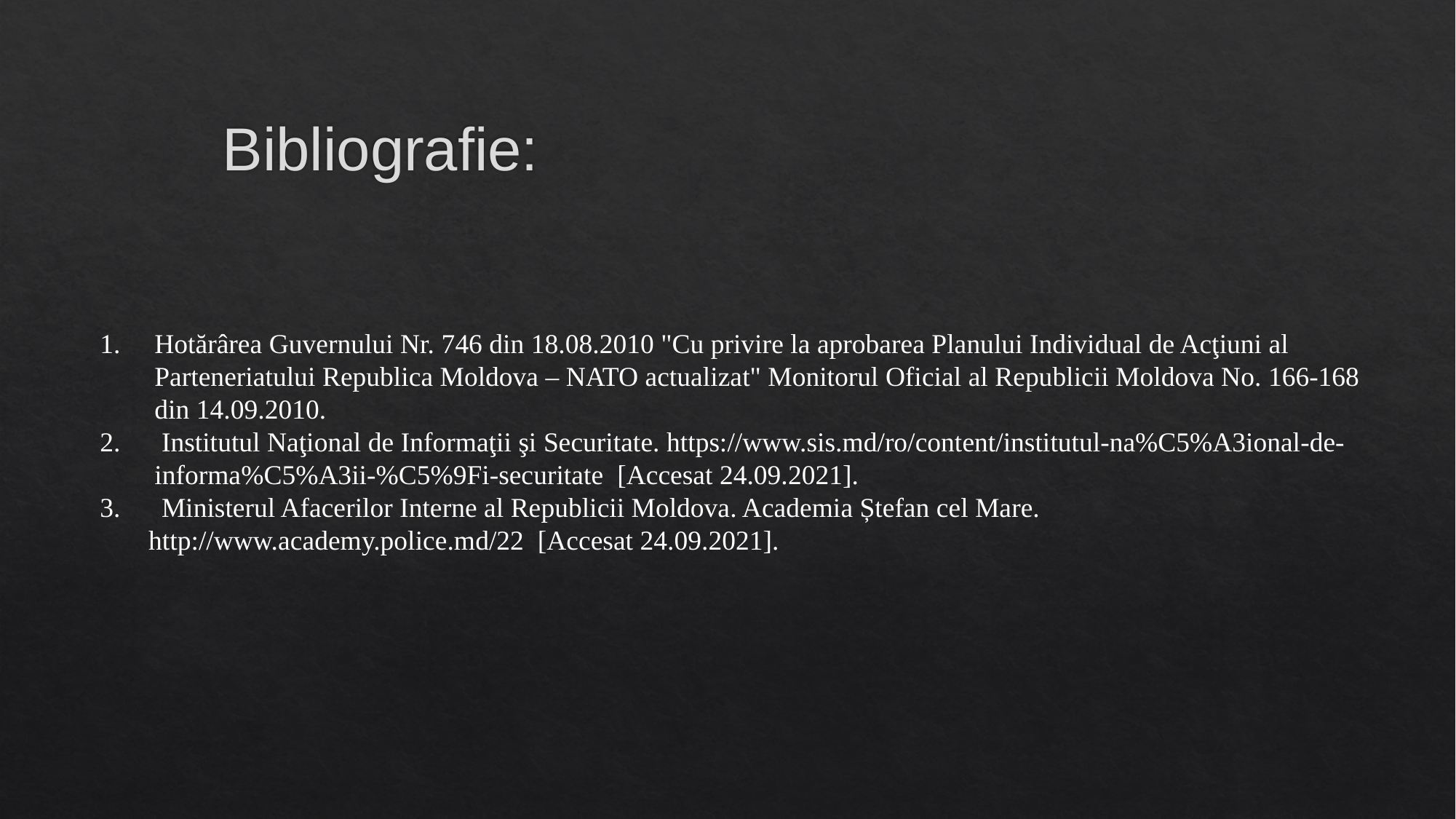

# Bibliografie:

Hotărârea Guvernului Nr. 746 din 18.08.2010 "Cu privire la aprobarea Planului Individual de Acţiuni al Parteneriatului Republica Moldova – NATO actualizat" Monitorul Oficial al Republicii Moldova No. 166-168 din 14.09.2010.
 Institutul Naţional de Informaţii şi Securitate. https://www.sis.md/ro/content/institutul-na%C5%A3ional-de-informa%C5%A3ii-%C5%9Fi-securitate  [Accesat 24.09.2021].
 Ministerul Afacerilor Interne al Republicii Moldova. Academia Ștefan cel Mare.
       http://www.academy.police.md/22  [Accesat 24.09.2021].